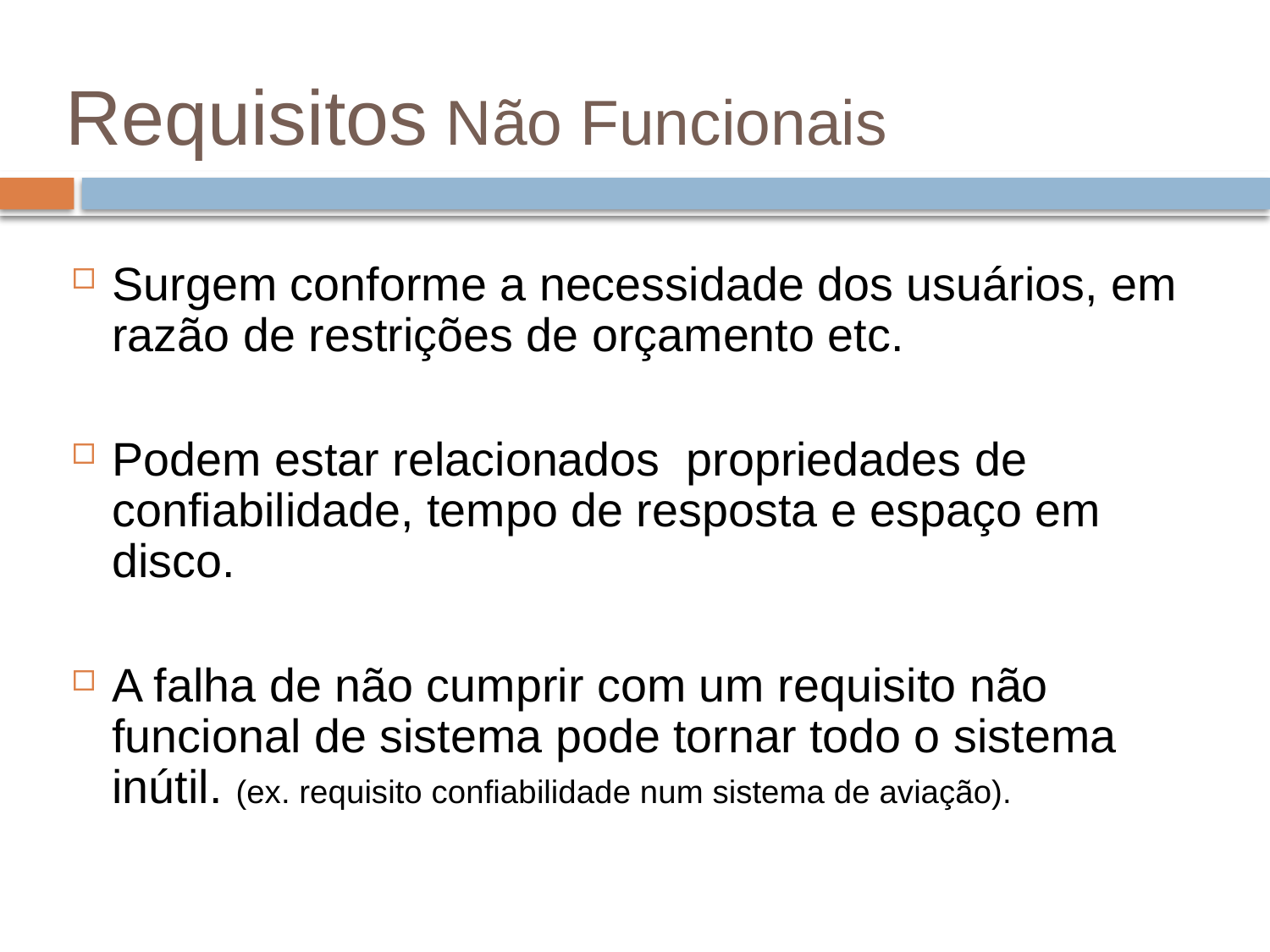

# Requisitos Não Funcionais
Surgem conforme a necessidade dos usuários, em razão de restrições de orçamento etc.

Podem estar relacionados  propriedades de confiabilidade, tempo de resposta e espaço em disco.

A falha de não cumprir com um requisito não funcional de sistema pode tornar todo o sistema inútil. (ex. requisito confiabilidade num sistema de aviação).